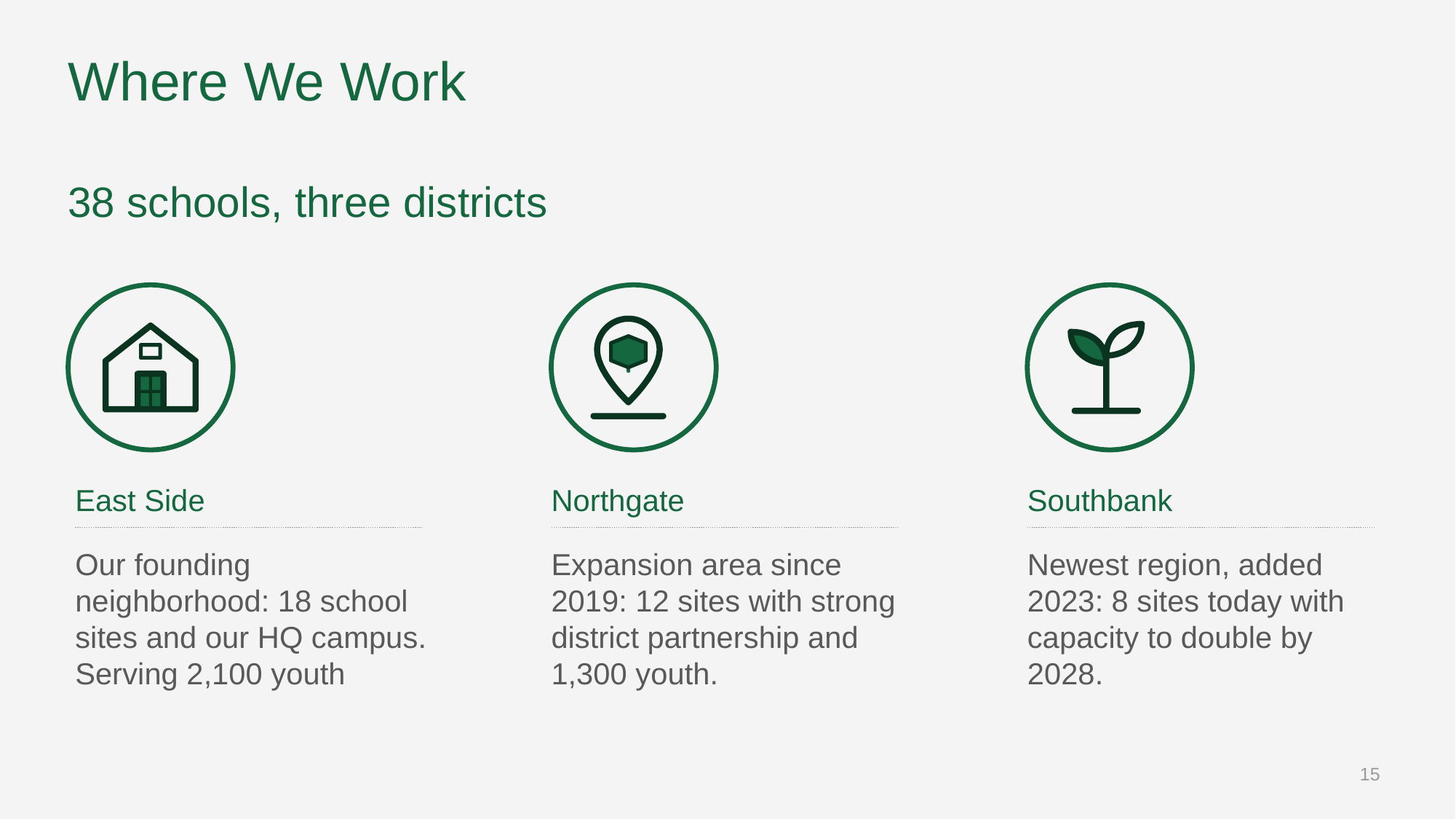

# Where We Work
38 schools, three districts

East Side
Northgate
Southbank
Our founding neighborhood: 18 school sites and our HQ campus.
Serving 2,100 youth
Expansion area since 2019: 12 sites with strong district partnership and 1,300 youth.
Newest region, added 2023: 8 sites today with capacity to double by 2028.
15